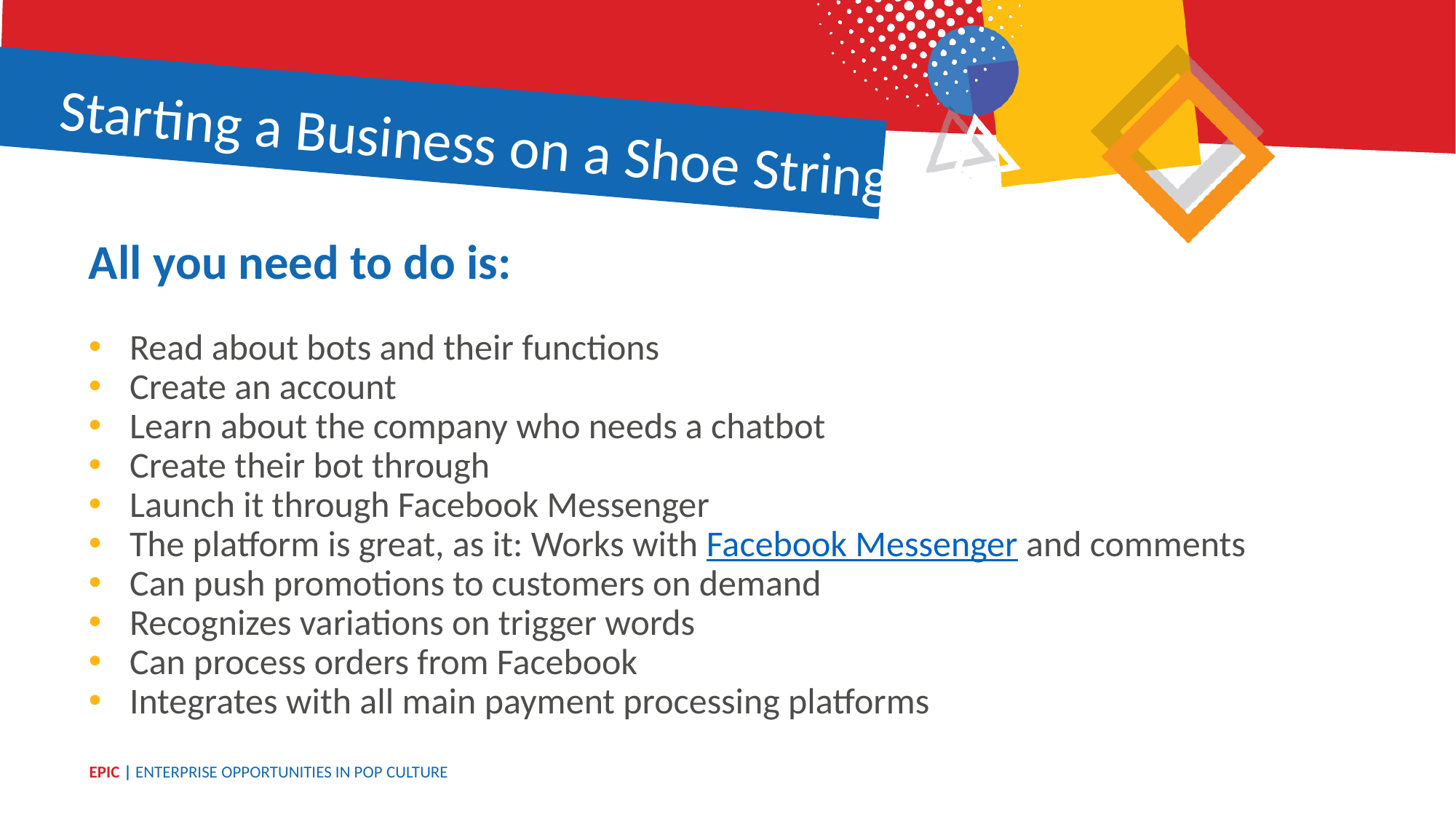

Starting a Business on a Shoe String

All you need to do is:

Read about bots and their functions
Create an account
Learn about the company who needs a chatbot
Create their bot through
Launch it through Facebook Messenger
The platform is great, as it: Works with Facebook Messenger and comments
Can push promotions to customers on demand
Recognizes variations on trigger words
Can process orders from Facebook
Integrates with all main payment processing platforms